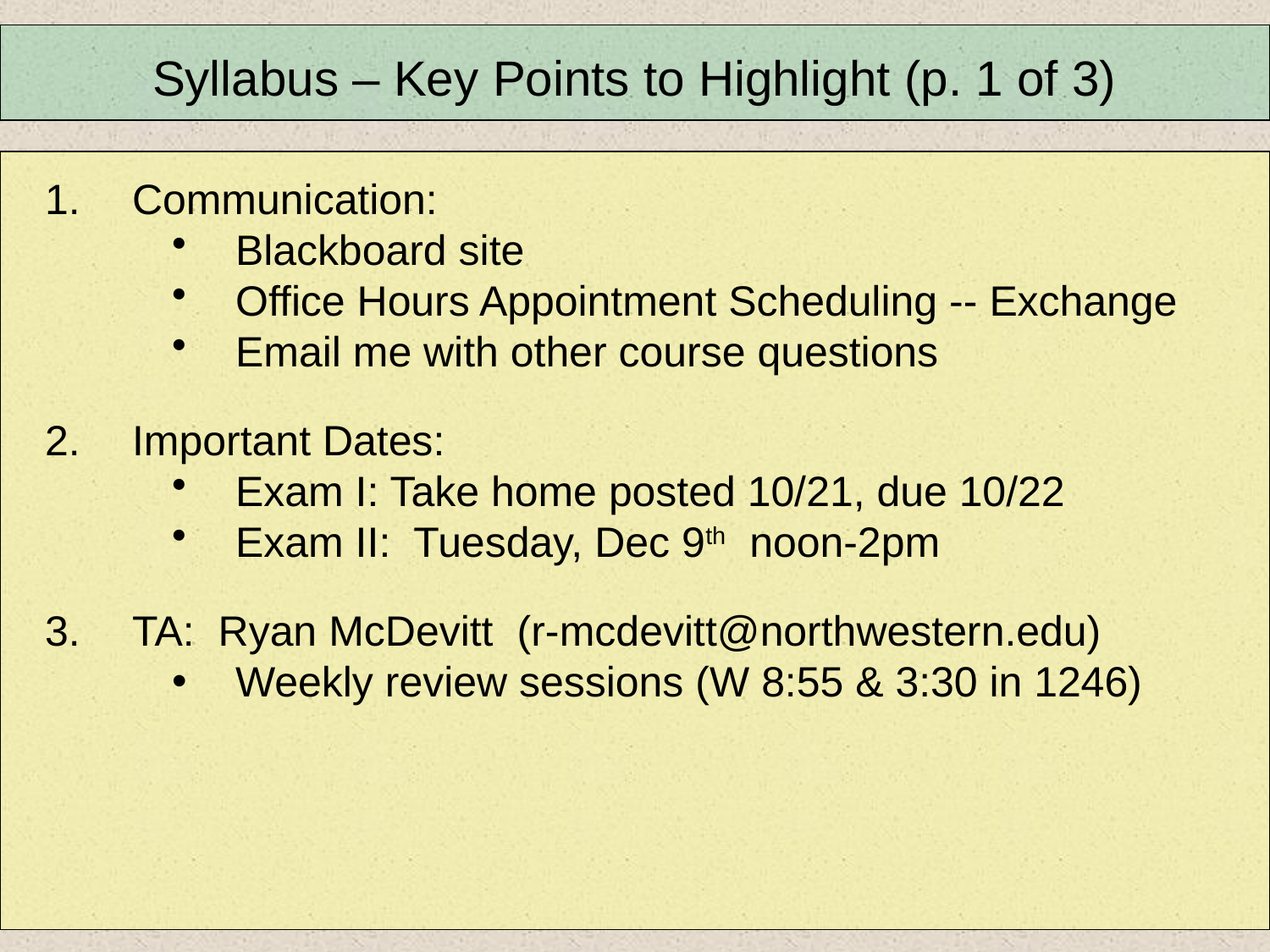

Syllabus – Key Points to Highlight (p. 1 of 3)

  Communication:
Blackboard site
Office Hours Appointment Scheduling -- Exchange
Email me with other course questions

  Important Dates:
Exam I: Take home posted 10/21, due 10/22
Exam II:  Tuesday, Dec 9th  noon-2pm

  TA:  Ryan McDevitt  (r-mcdevitt@northwestern.edu)
Weekly review sessions (W 8:55 & 3:30 in 1246)